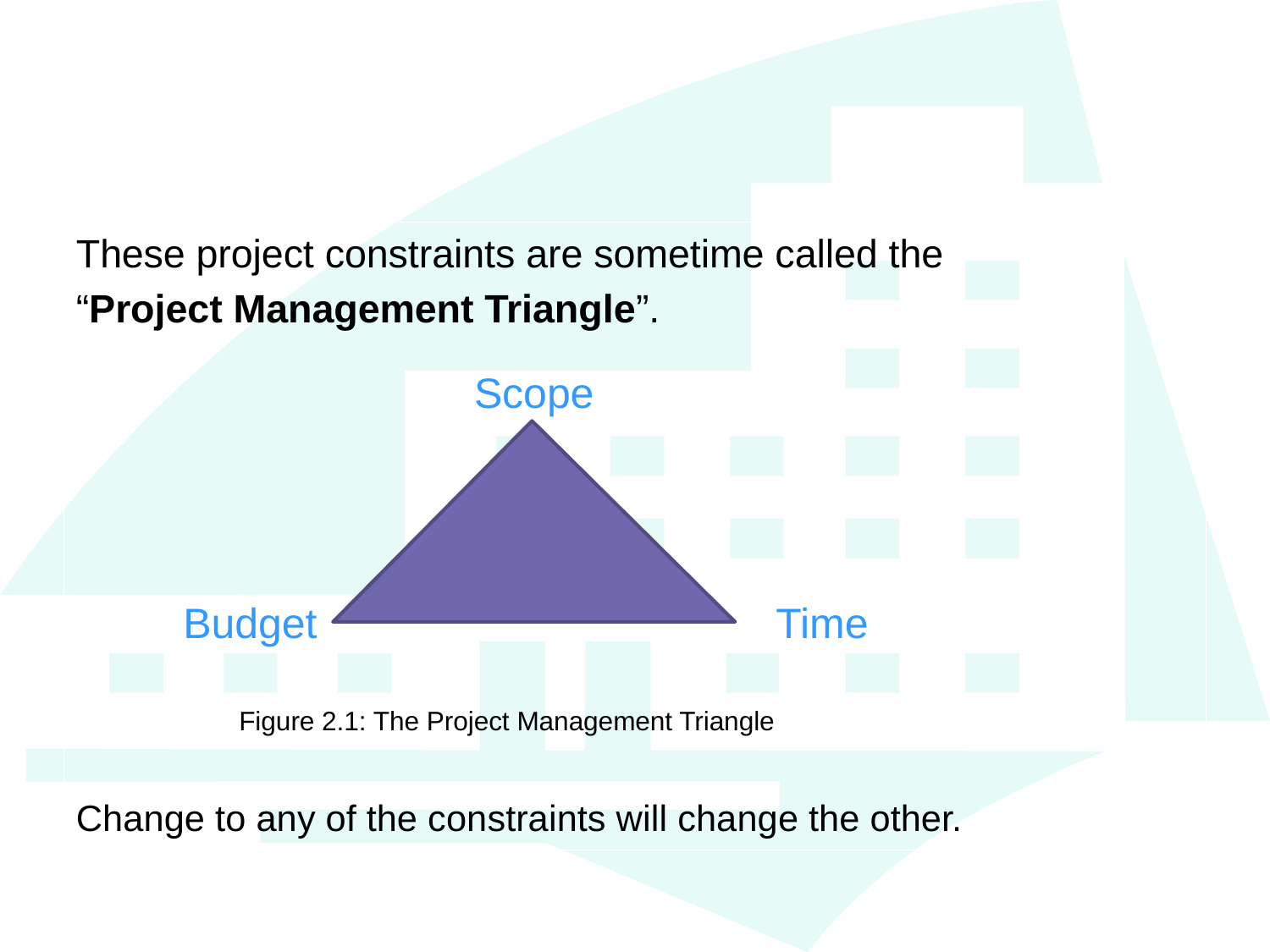

#
These project constraints are sometime called the
“Project Management Triangle”.

                      Figure 2.1: The Project Management Triangle

Change to any of the constraints will change the other.

Scope

Budget
Time